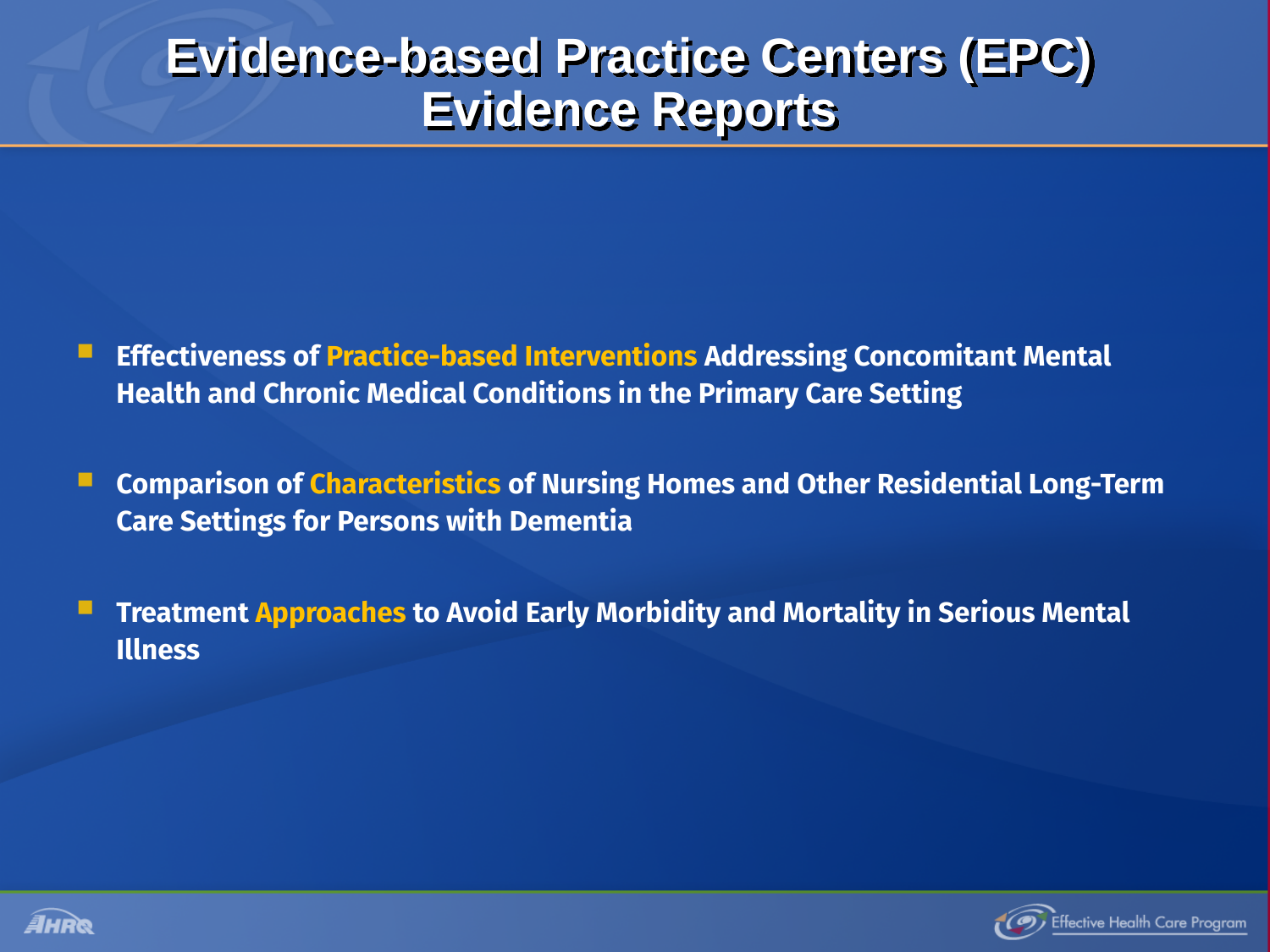

# Evidence-based Practice Centers (EPC) Evidence Reports

Effectiveness of Practice-based Interventions Addressing Concomitant Mental Health and Chronic Medical Conditions in the Primary Care Setting

Comparison of Characteristics of Nursing Homes and Other Residential Long-Term Care Settings for Persons with Dementia

Treatment Approaches to Avoid Early Morbidity and Mortality in Serious Mental Illness